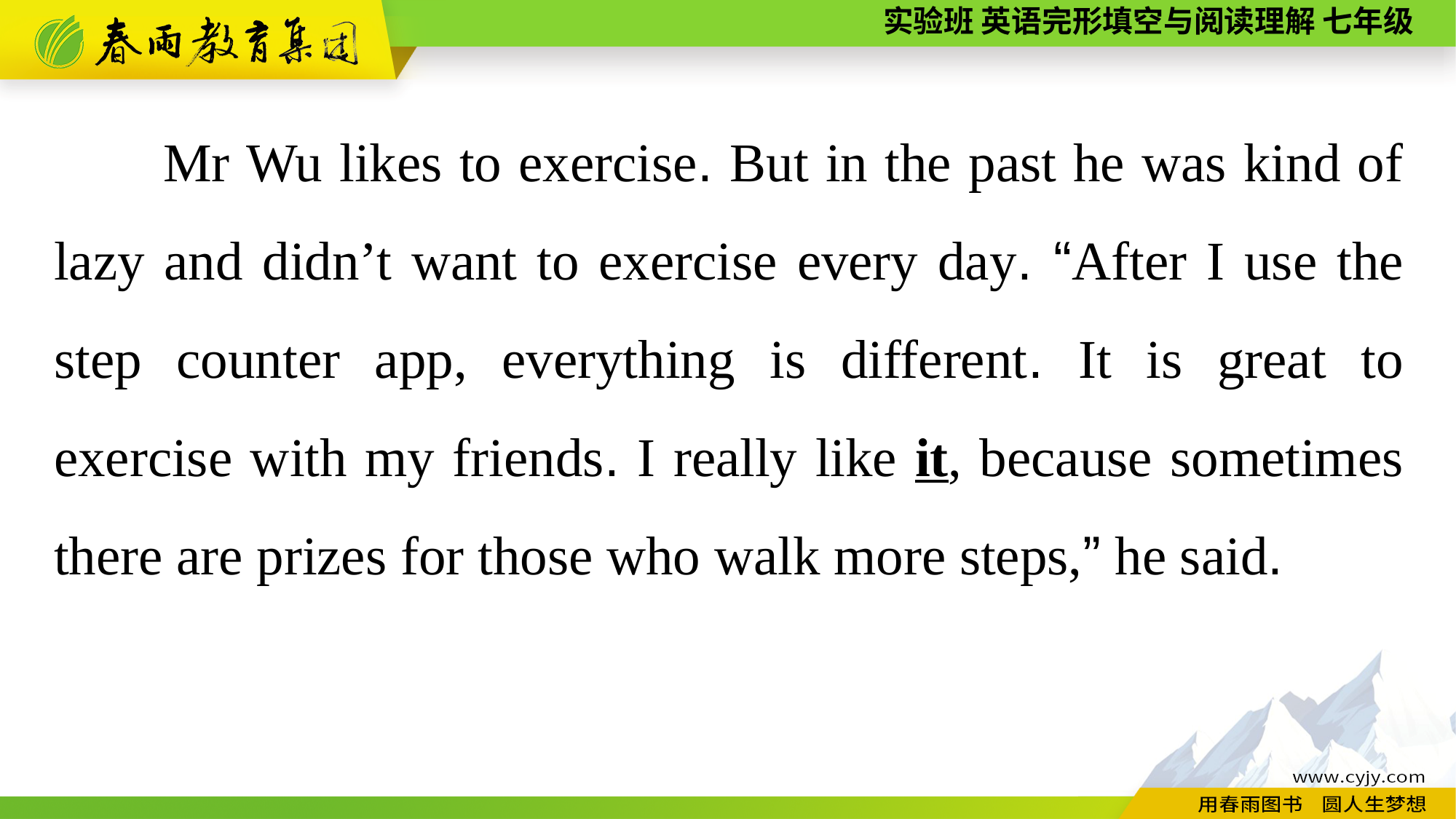

Mr Wu likes to exercise. But in the past he was kind of lazy and didn’t want to exercise every day. “After I use the step counter app, everything is different. It is great to exercise with my friends. I really like it, because sometimes there are prizes for those who walk more steps,” he said.